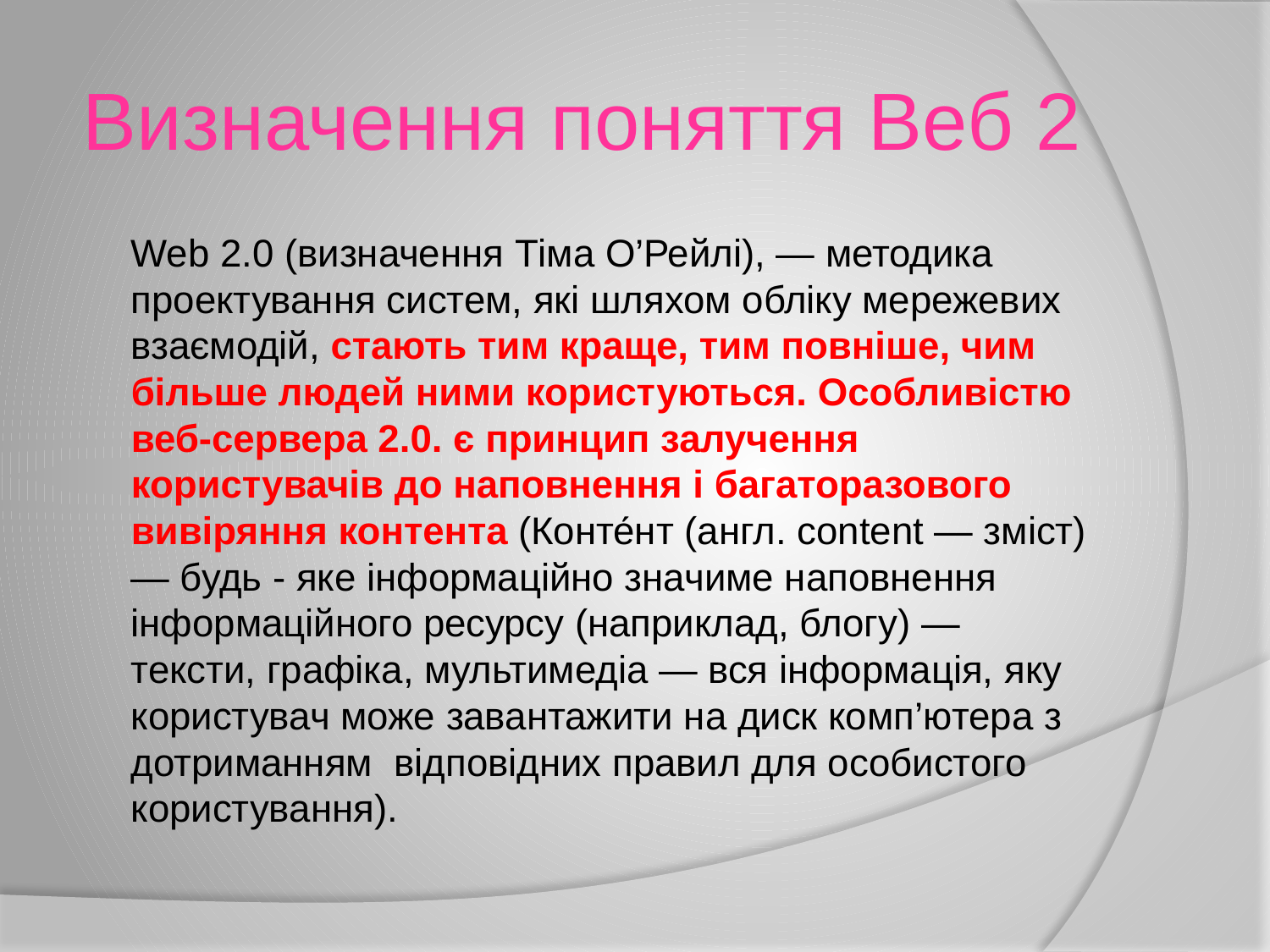

# Визначення поняття Веб 2
	Web 2.0 (визначення Тіма О’Рейлі), — методика проектування систем, які шляхом обліку мережевих взаємодій, стають тим краще, тим повніше, чим більше людей ними користуються. Особливістю веб-сервера 2.0. є принцип залучення користувачів до наповнення і багаторазового вивіряння контента (Конте́нт (англ. content — зміст) — будь - яке інформаційно значиме наповнення інформаційного ресурсу (наприклад, блогу) — тексти, графіка, мультимедіа — вся інформація, яку користувач може завантажити на диск комп’ютера з дотриманням  відповідних правил для особистого користування).